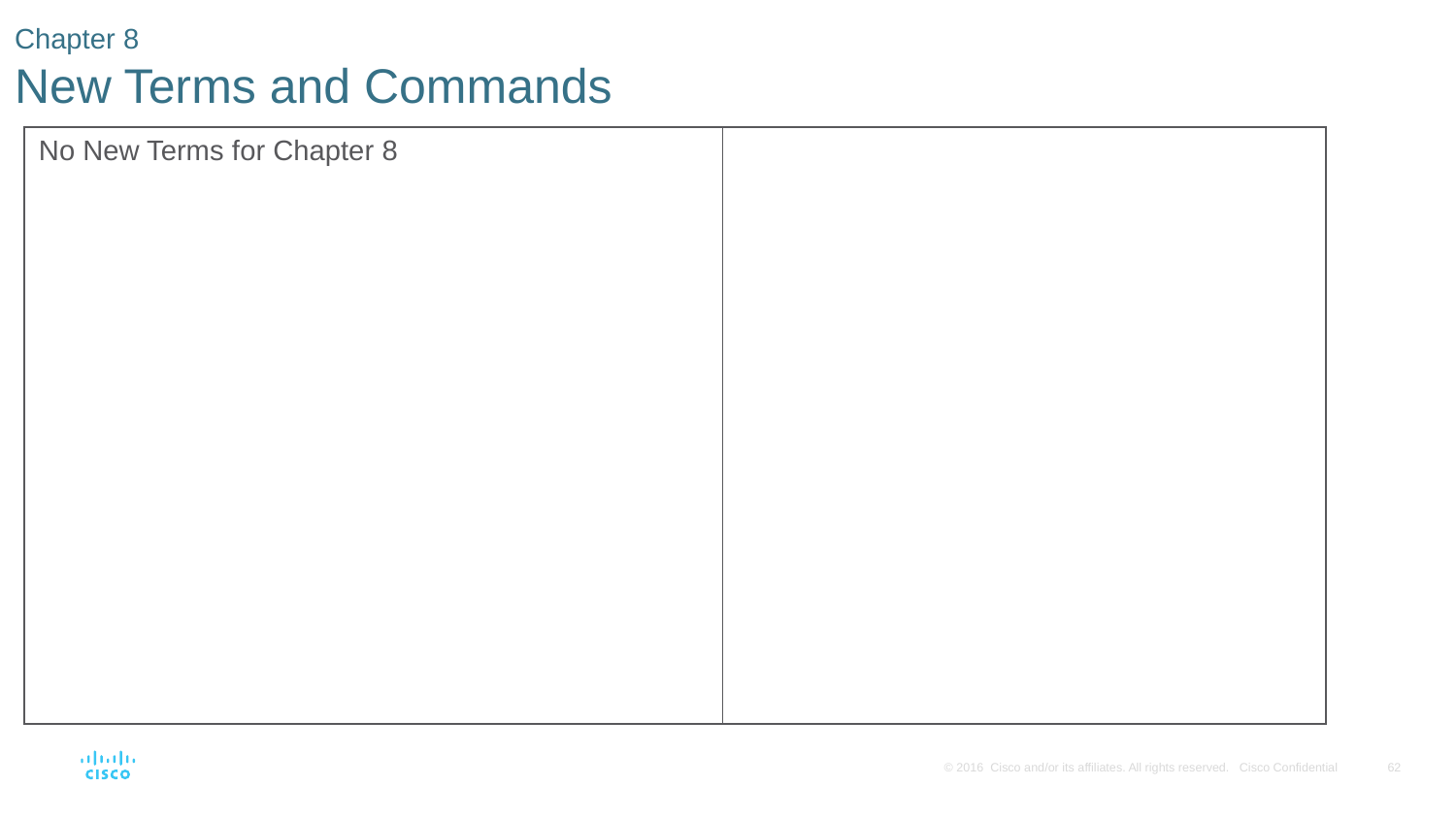

# Chapter 8 New Terms and Commands
| No New Terms for Chapter 8 |  |
| --- | --- |